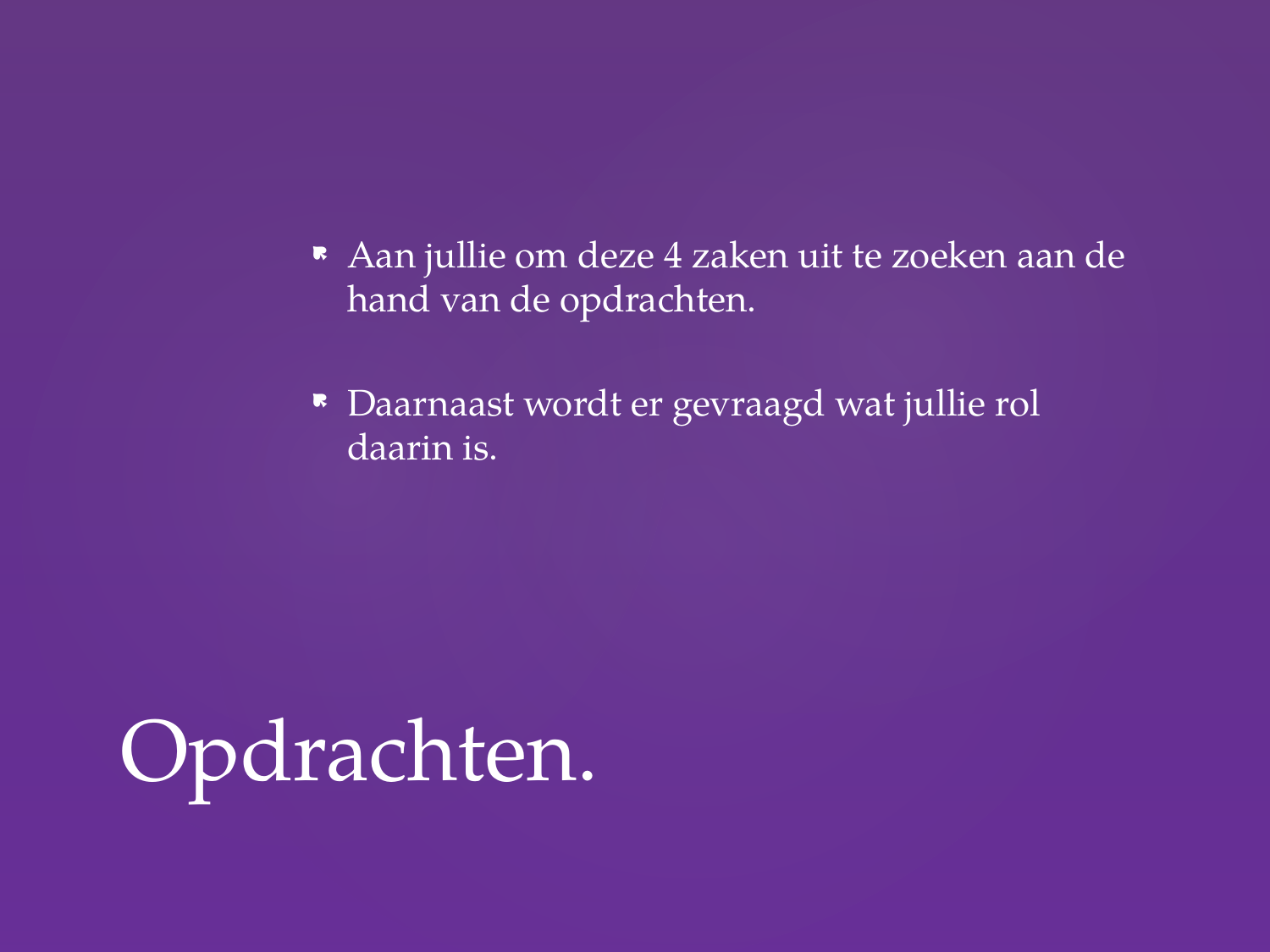

Aan jullie om deze 4 zaken uit te zoeken aan de hand van de opdrachten.

Daarnaast wordt er gevraagd wat jullie rol daarin is.
# Opdrachten.